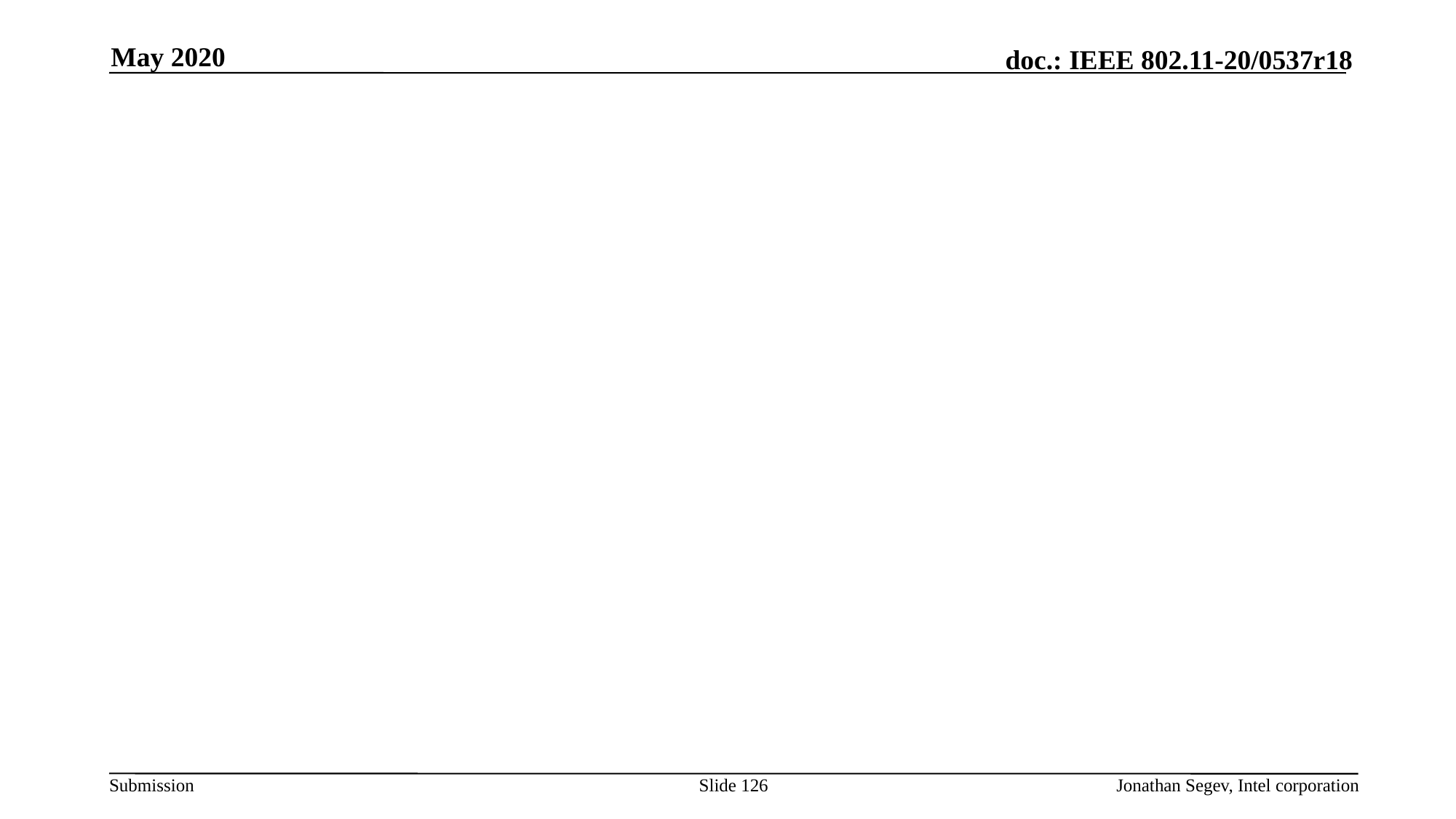

May 2020
#

Slide 126
Jonathan Segev, Intel corporation